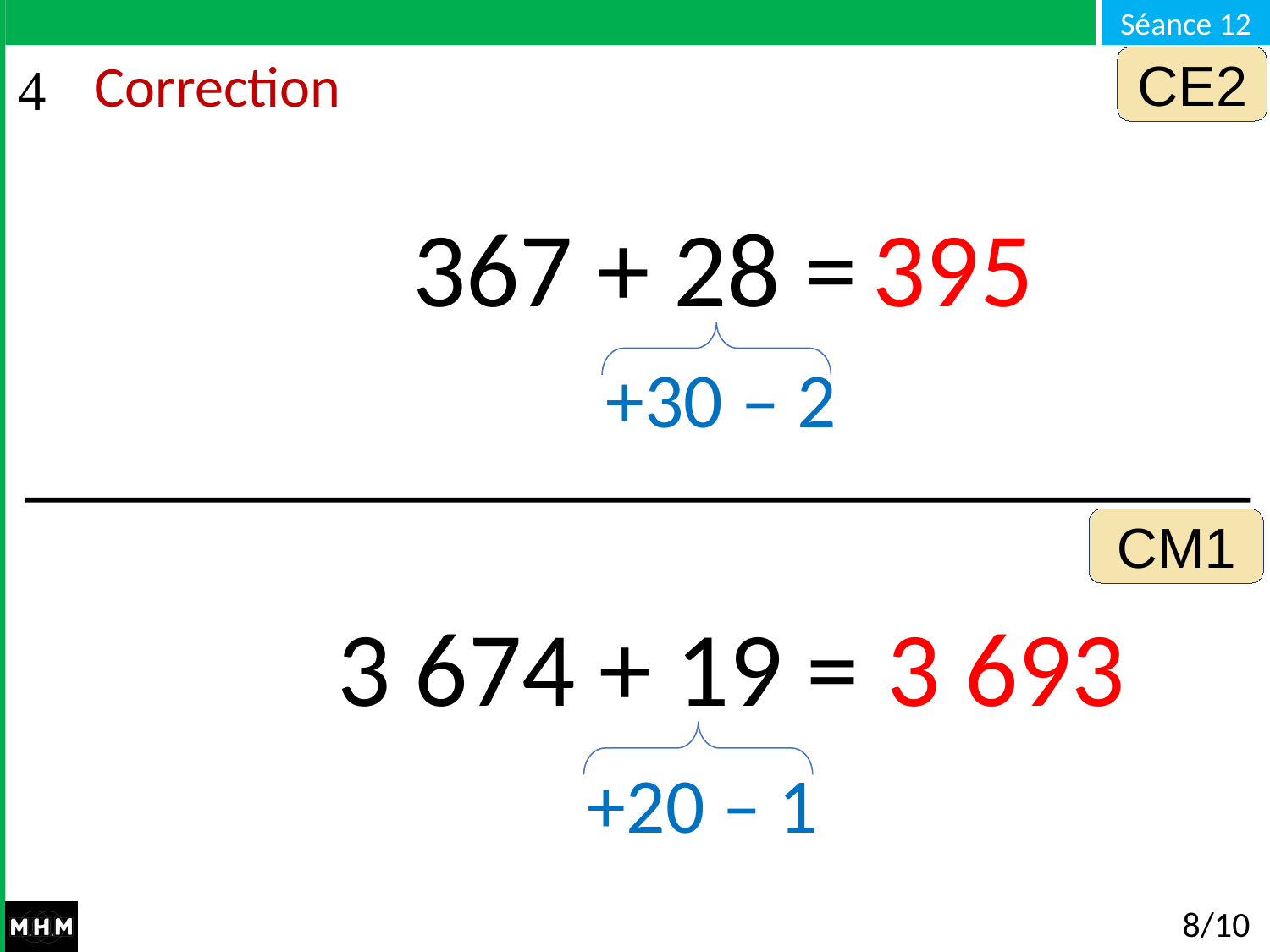

CE2
# Correction
367 + 28 =
395

+30 – 2

CM1
3 674 + 19 =
3 693

+20 – 1
8/10